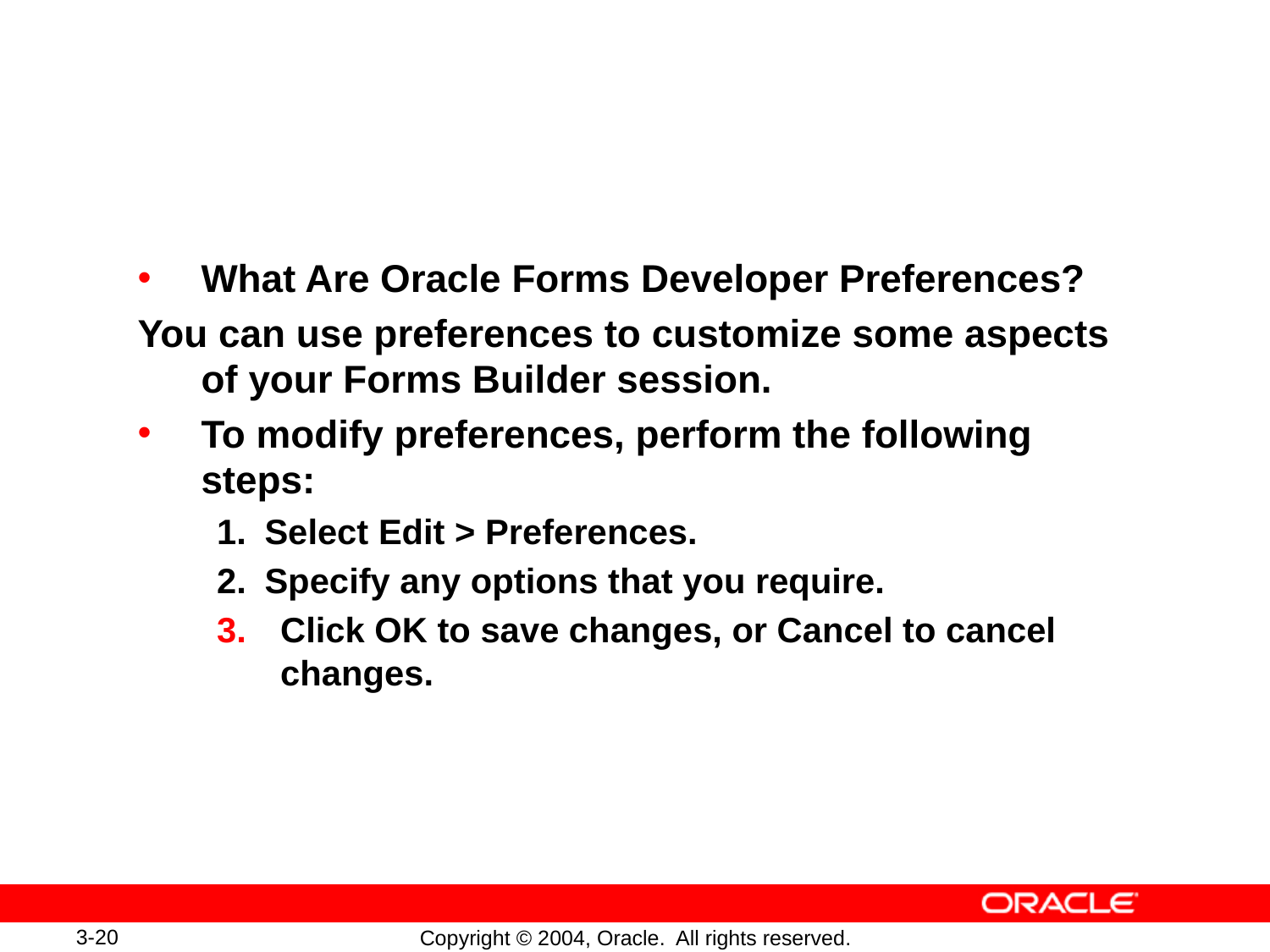

#
What Are Oracle Forms Developer Preferences?
You can use preferences to customize some aspects of your Forms Builder session.
To modify preferences, perform the following steps:
1.	Select Edit > Preferences.
2.	Specify any options that you require.
Click OK to save changes, or Cancel to cancel changes.